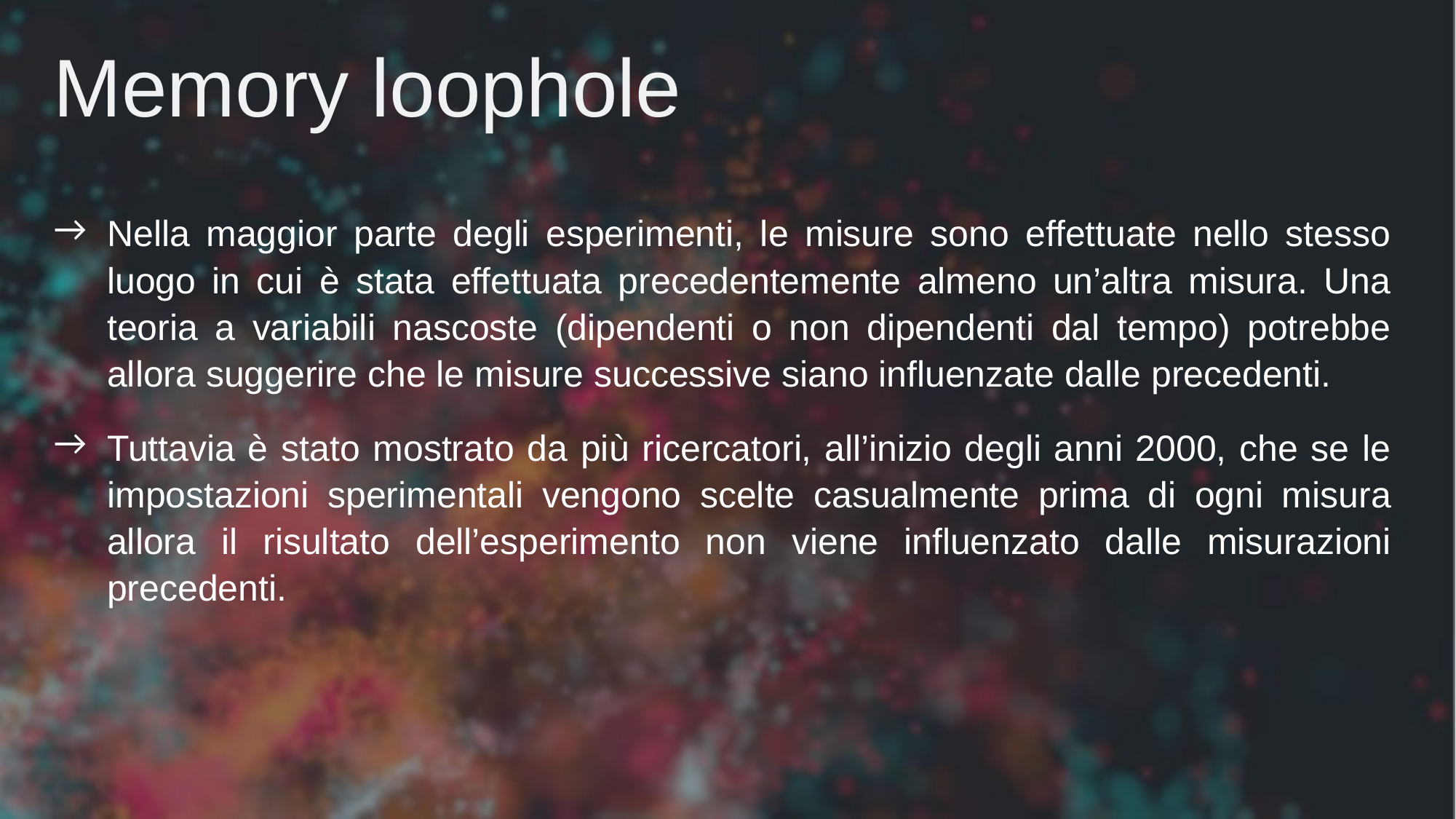

# Memory loophole
Nella maggior parte degli esperimenti, le misure sono effettuate nello stesso luogo in cui è stata effettuata precedentemente almeno un’altra misura. Una teoria a variabili nascoste (dipendenti o non dipendenti dal tempo) potrebbe allora suggerire che le misure successive siano influenzate dalle precedenti.
Tuttavia è stato mostrato da più ricercatori, all’inizio degli anni 2000, che se le impostazioni sperimentali vengono scelte casualmente prima di ogni misura allora il risultato dell’esperimento non viene influenzato dalle misurazioni precedenti.